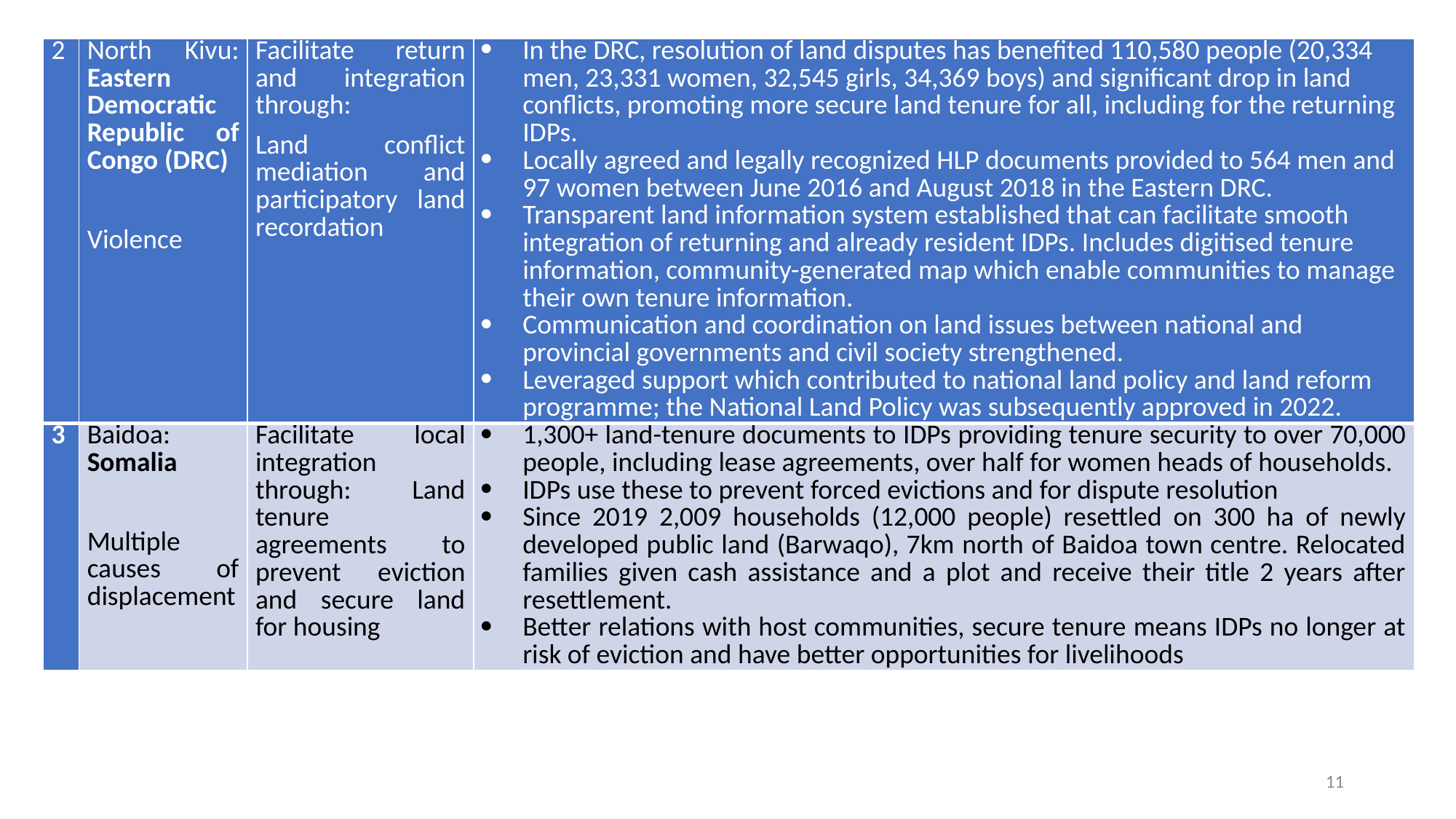

| 2 | North Kivu: Eastern Democratic Republic of Congo (DRC)   Violence | Facilitate return and integration through: Land conflict mediation and participatory land recordation | In the DRC, resolution of land disputes has benefited 110,580 people (20,334 men, 23,331 women, 32,545 girls, 34,369 boys) and significant drop in land conflicts, promoting more secure land tenure for all, including for the returning IDPs. Locally agreed and legally recognized HLP documents provided to 564 men and 97 women between June 2016 and August 2018 in the Eastern DRC. Transparent land information system established that can facilitate smooth integration of returning and already resident IDPs. Includes digitised tenure information, community-generated map which enable communities to manage their own tenure information. Communication and coordination on land issues between national and provincial governments and civil society strengthened. Leveraged support which contributed to national land policy and land reform programme; the National Land Policy was subsequently approved in 2022. |
| --- | --- | --- | --- |
| 3 | Baidoa: Somalia   Multiple causes of displacement | Facilitate local integration through: Land tenure agreements to prevent eviction and secure land for housing | 1,300+ land-tenure documents to IDPs providing tenure security to over 70,000 people, including lease agreements, over half for women heads of households. IDPs use these to prevent forced evictions and for dispute resolution Since 2019 2,009 households (12,000 people) resettled on 300 ha of newly developed public land (Barwaqo), 7km north of Baidoa town centre. Relocated families given cash assistance and a plot and receive their title 2 years after resettlement. Better relations with host communities, secure tenure means IDPs no longer at risk of eviction and have better opportunities for livelihoods |
11